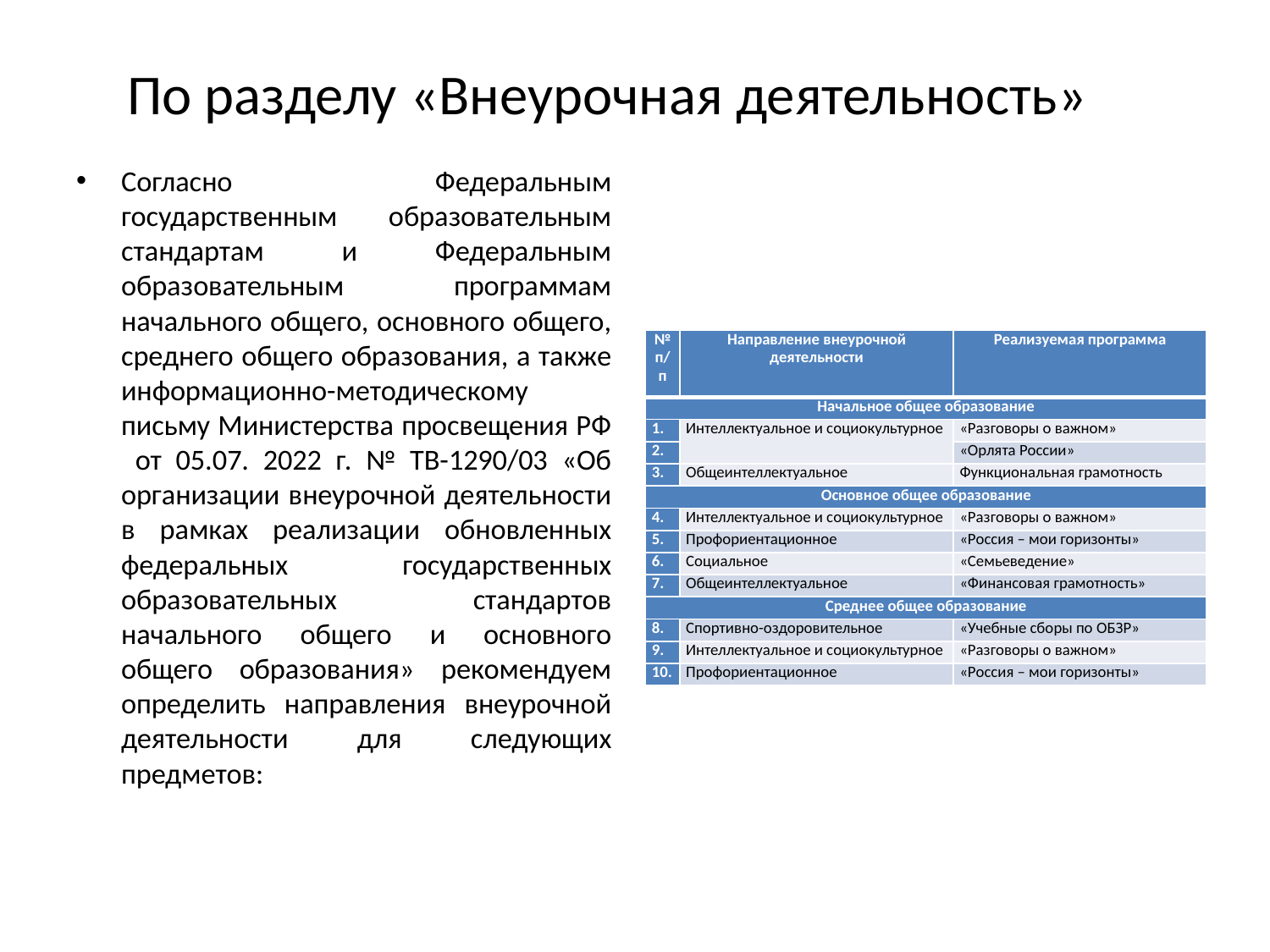

# По разделу «Внеурочная деятельность»
Согласно Федеральным государственным образовательным стандартам и Федеральным образовательным программам начального общего, основного общего, среднего общего образования, а также информационно-методическому письму Министерства просвещения РФ  от 05.07. 2022 г. № ТВ-1290/03 «Об организации внеурочной деятельности в рамках реализации обновленных федеральных государственных образовательных стандартов начального общего и основного общего образования» рекомендуем определить направления внеурочной деятельности для следующих предметов:
| № п/п | Направление внеурочной деятельности | Реализуемая программа |
| --- | --- | --- |
| Начальное общее образование |  |  |
| 1. | Интеллектуальное и социокультурное | «Разговоры о важном» |
| 2. |  | «Орлята России» |
| 3. | Общеинтеллектуальное | Функциональная грамотность |
| Основное общее образование |  |  |
| 4. | Интеллектуальное и социокультурное | «Разговоры о важном» |
| 5. | Профориентационное | «Россия – мои горизонты» |
| 6. | Социальное | «Семьеведение» |
| 7. | Общеинтеллектуальное | «Финансовая грамотность» |
| Среднее общее образование |  |  |
| 8. | Спортивно-оздоровительное | «Учебные сборы по ОБЗР» |
| 9. | Интеллектуальное и социокультурное | «Разговоры о важном» |
| 10. | Профориентационное | «Россия – мои горизонты» |